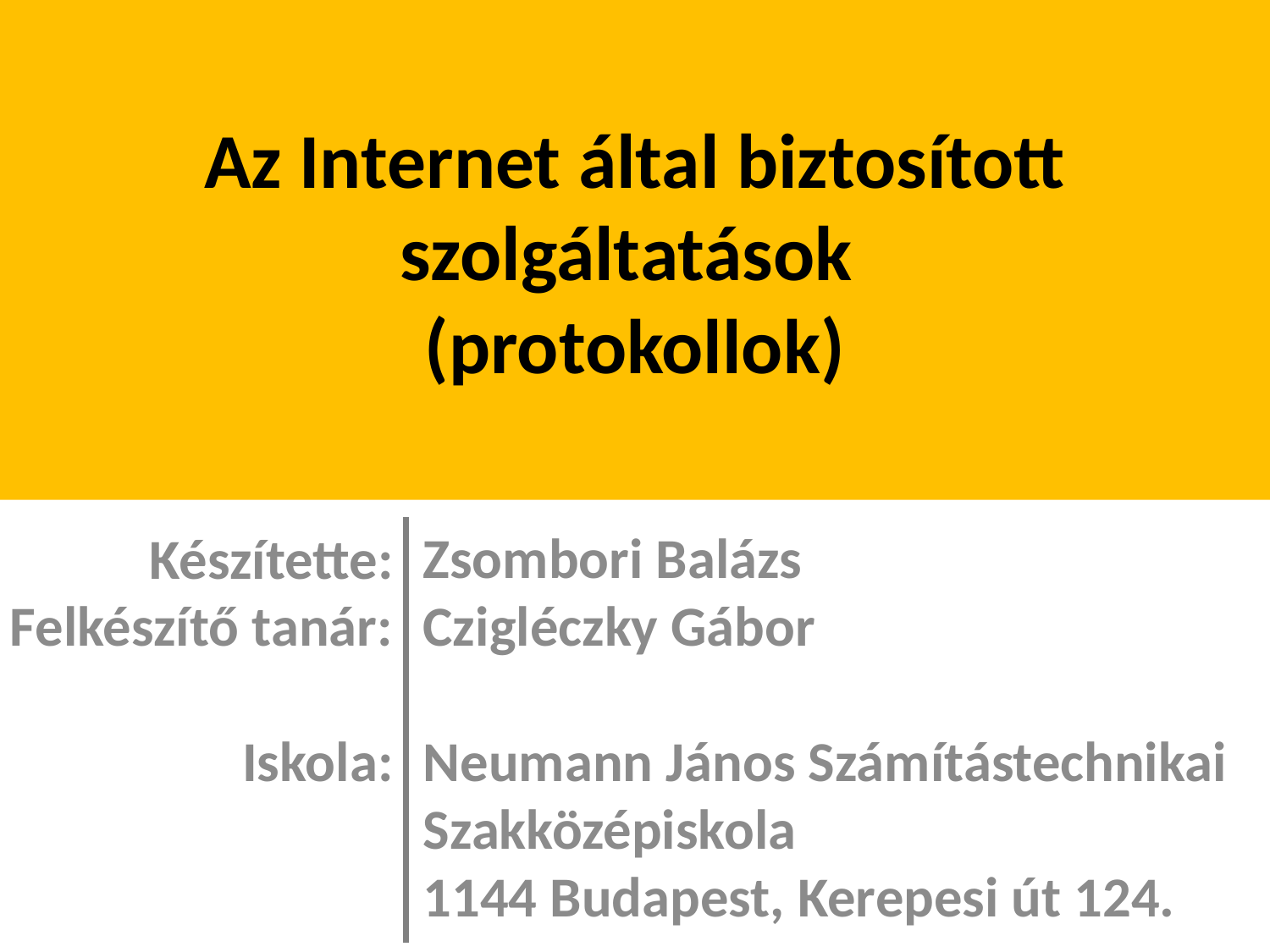

# Az Internet által biztosított szolgáltatások (protokollok)
Zsombori Balázs
Czigléczky Gábor
Neumann János Számítástechnikai
Szakközépiskola
1144 Budapest, Kerepesi út 124.

Készítette:
Felkészítő tanár:

Iskola: